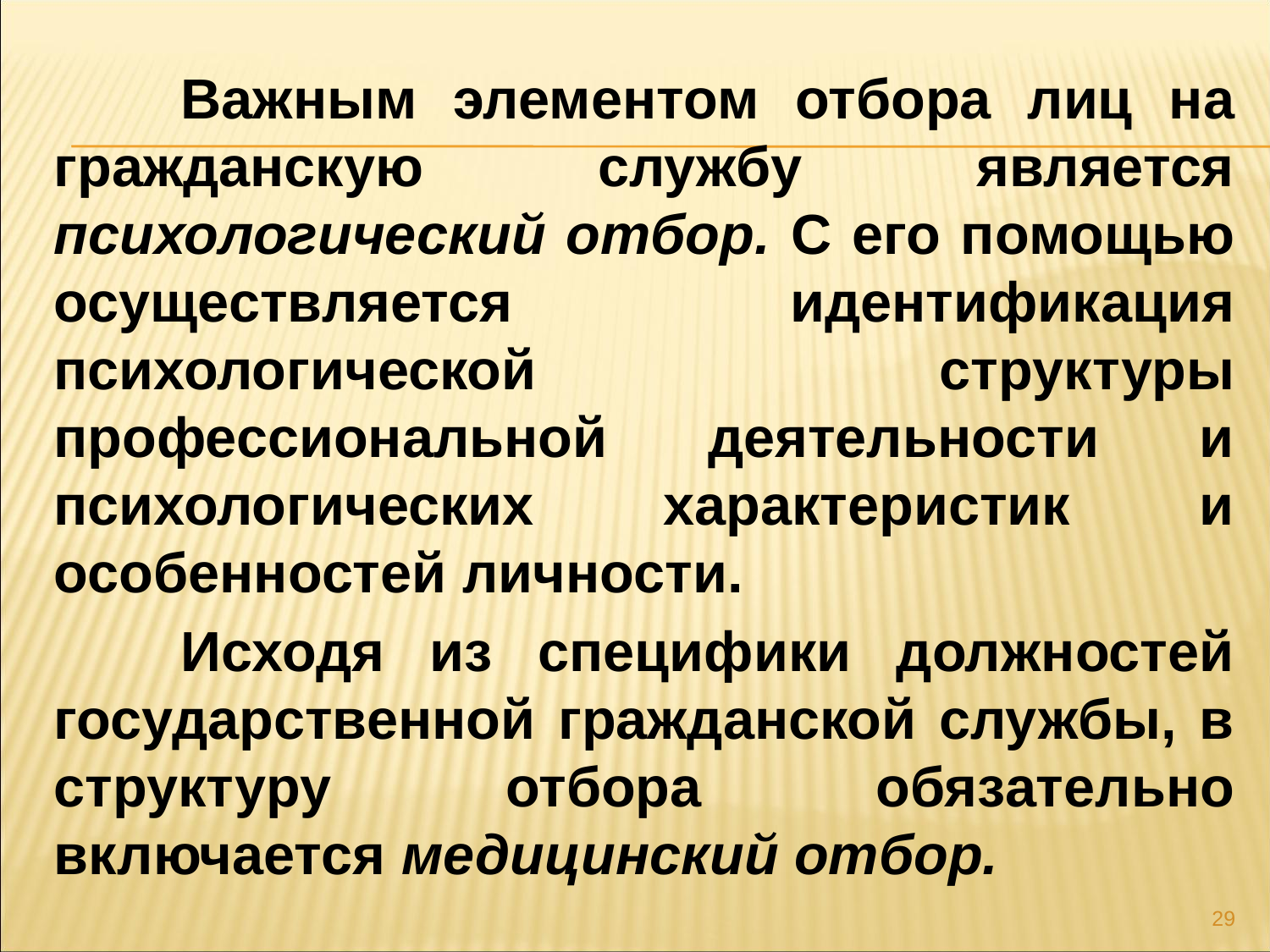

Важным элементом отбора лиц на гражданскую службу является психологический отбор. С его помощью осуществляется идентификация психологической структуры профессиональной деятельности и психологических характеристик и особенностей личности.
	Исходя из специфики должностей государственной гражданской службы, в структуру отбора обязательно включается медицинский отбор.
29